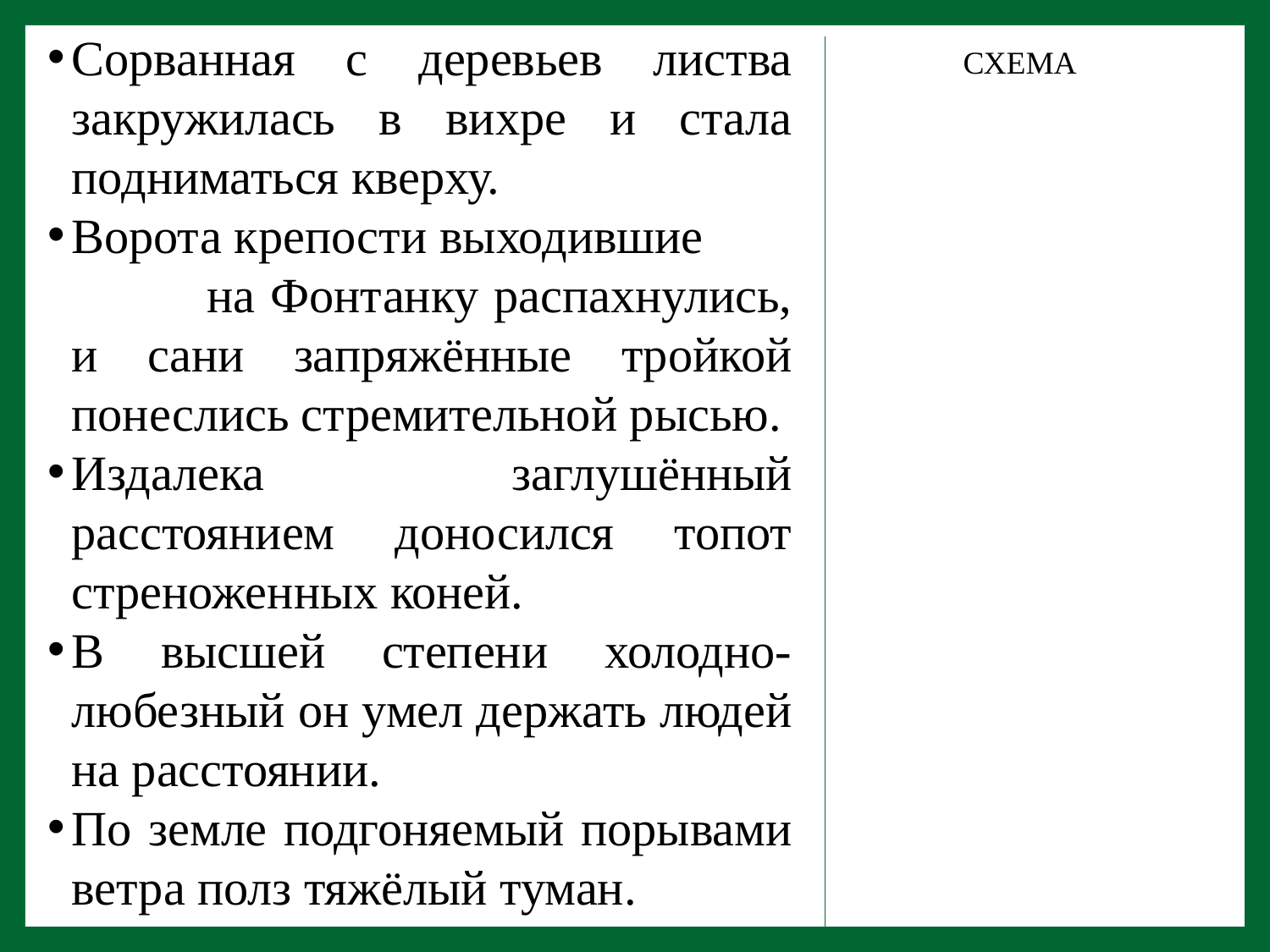

Сорванная с деревьев листва закружилась в вихре и стала подниматься кверху.
Ворота крепости выходившие                 на Фонтанку распахнулись, и сани запряжённые тройкой понеслись стремительной рысью.
Издалека заглушённый расстоянием доносился топот стреноженных коней.
В высшей степени холодно-любезный он умел держать людей на расстоянии.
По земле подгоняемый порывами ветра полз тяжёлый туман.
СХЕМА